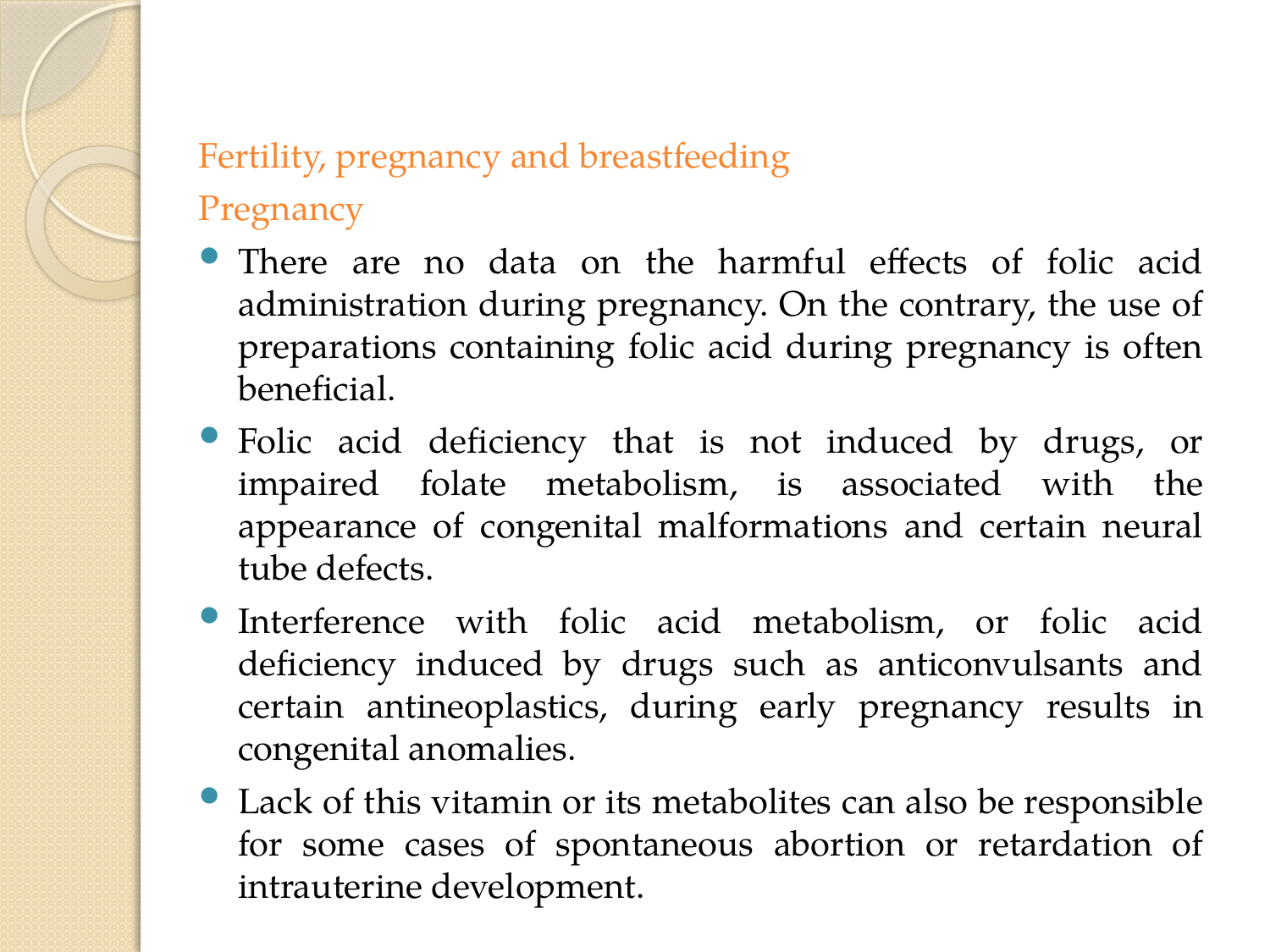

Fertility, pregnancy and breastfeeding
Pregnancy
There are no data on the harmful effects of folic acid administration during pregnancy. On the contrary, the use of preparations containing folic acid during pregnancy is often beneficial.
Folic acid deficiency that is not induced by drugs, or impaired folate metabolism, is associated with the appearance of congenital malformations and certain neural tube defects.
Interference with folic acid metabolism, or folic acid deficiency induced by drugs such as anticonvulsants and certain antineoplastics, during early pregnancy results in congenital anomalies.
Lack of this vitamin or its metabolites can also be responsible for some cases of spontaneous abortion or retardation of intrauterine development.